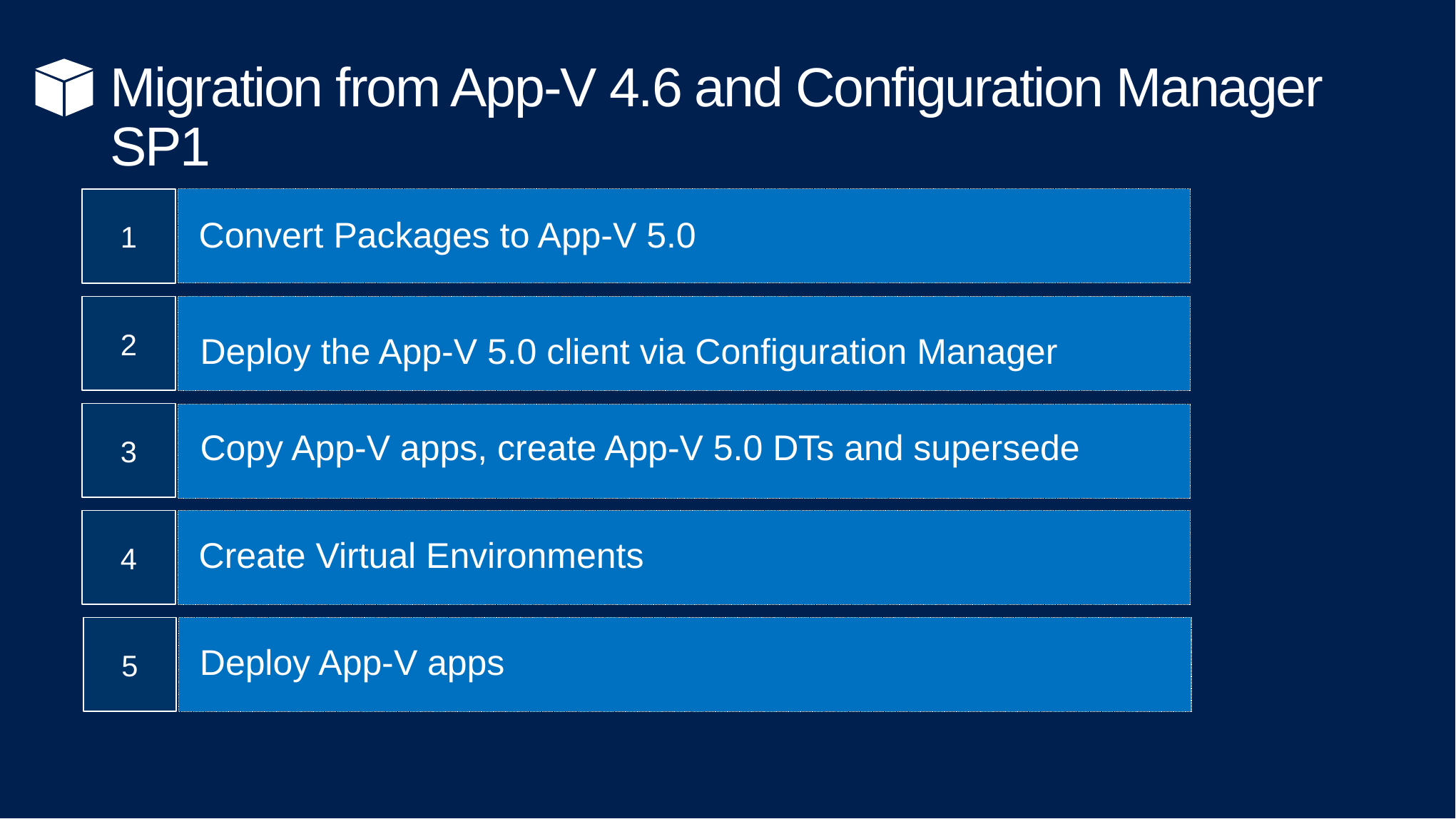

# Migration from App-V 4.6 and Configuration Manager SP1

1

Convert Packages to App-V 5.0
2

Deploy the App-V 5.0 client via Configuration Manager
3

Copy App-V apps, create App-V 5.0 DTs and supersede
4

Create Virtual Environments
5

Deploy App-V apps